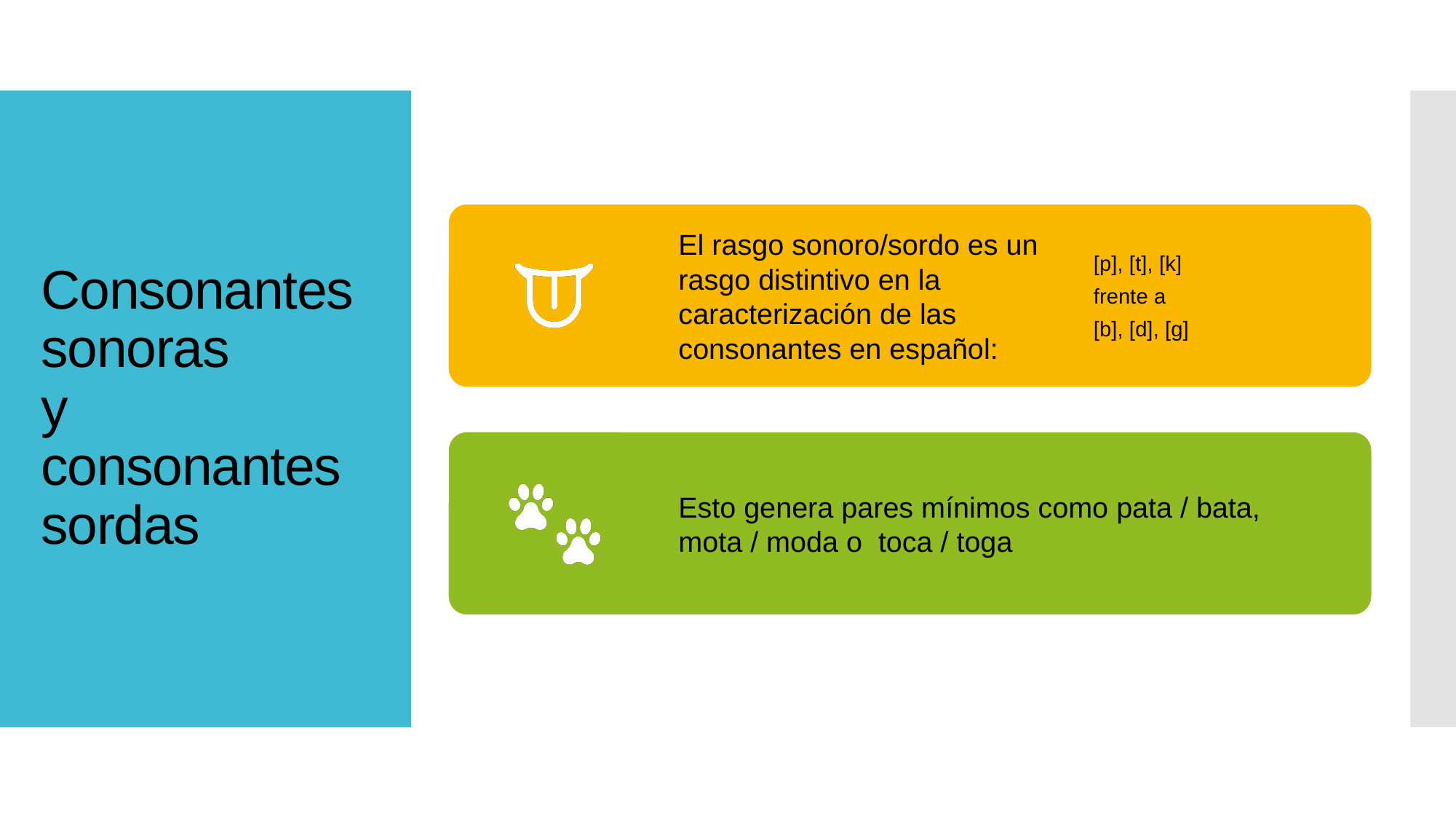

El rasgo sonoro/sordo es un rasgo distintivo en la caracterización de las consonantes en español:
[p], [t], [k]
frente a
[b], [d], [g]
Esto genera pares mínimos como pata / bata,
mota / moda o  toca / toga
# Consonantes sonoras y consonantes sordas